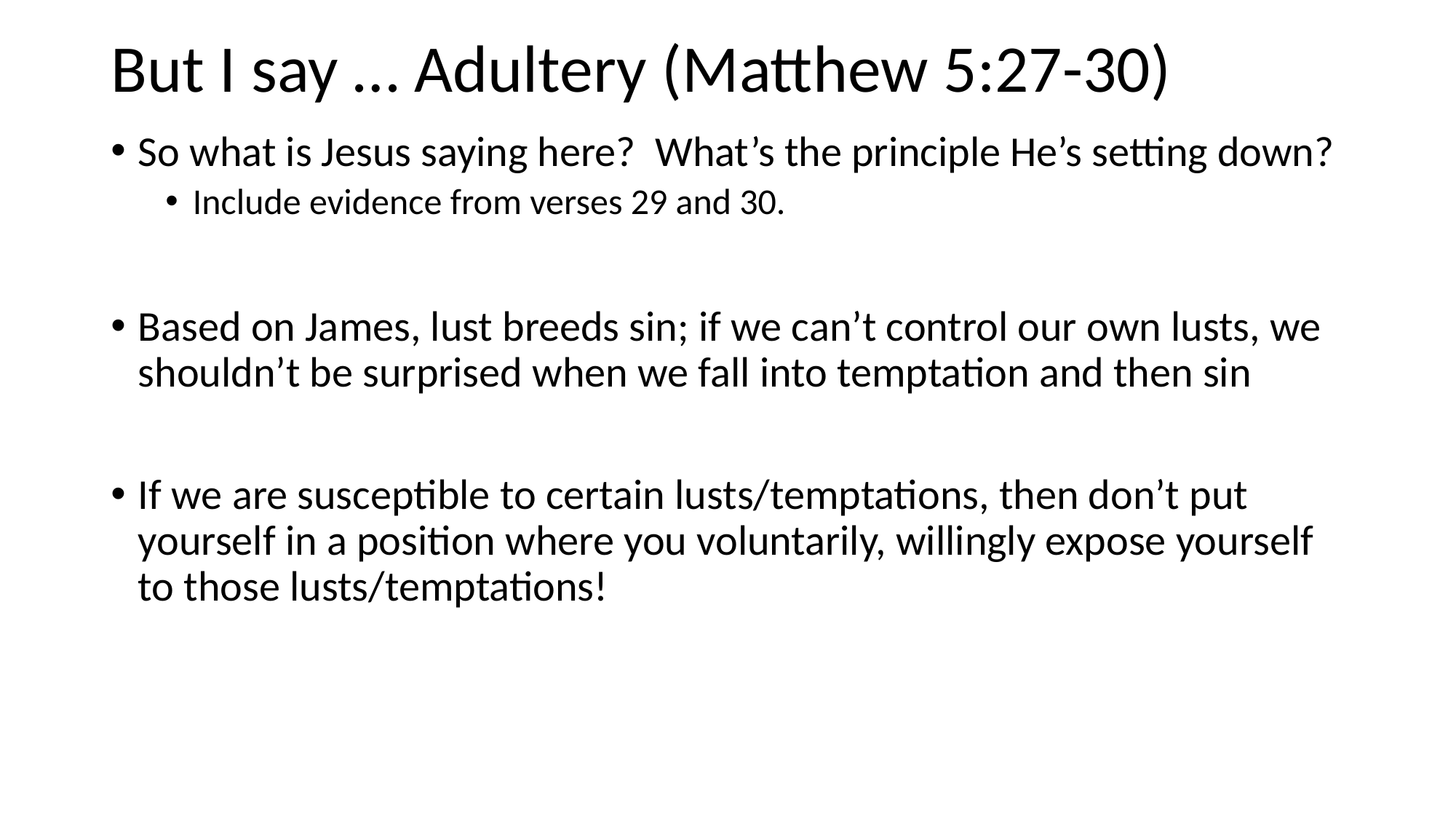

# But I say … Adultery (Matthew 5:27-30)
So what is Jesus saying here?  What’s the principle He’s setting down?
Include evidence from verses 29 and 30.

Based on James, lust breeds sin; if we can’t control our own lusts, we shouldn’t be surprised when we fall into temptation and then sin

If we are susceptible to certain lusts/temptations, then don’t put yourself in a position where you voluntarily, willingly expose yourself to those lusts/temptations!